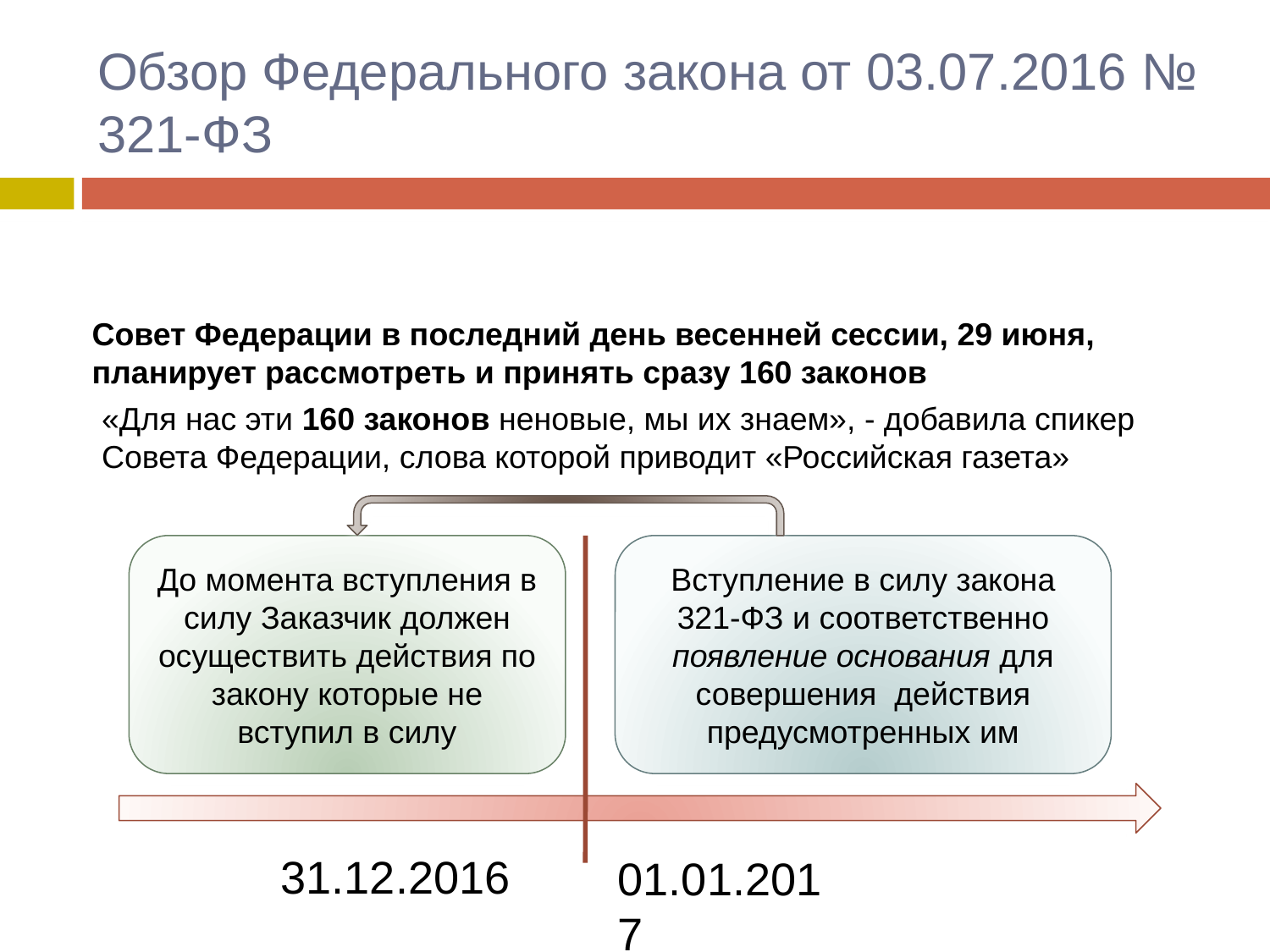

# Обзор Федерального закона от 03.07.2016 № 321-ФЗ
Совет Федерации в последний день весенней сессии, 29 июня, планирует рассмотреть и принять сразу 160 законов
«Для нас эти 160 законов неновые, мы их знаем», - добавила спикер Совета Федерации, слова которой приводит «Российская газета»

До момента вступления в силу Заказчик должен осуществить действия по закону которые не вступил в силу
Вступление в силу закона 321-ФЗ и соответственно появление основания для совершения  действия предусмотренных им

31.12.2016
01.01.2017